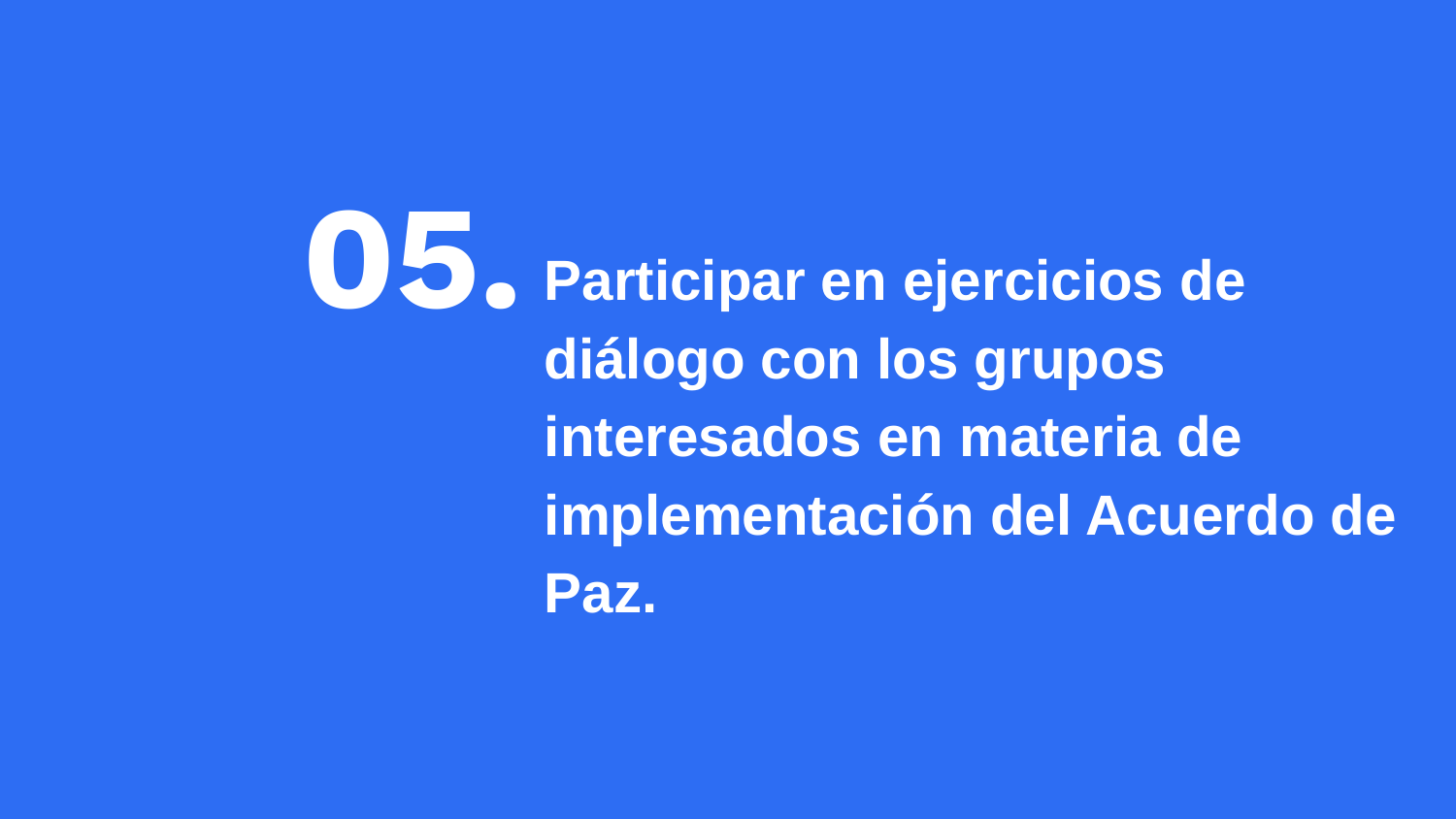

05.
# Participar en ejercicios de diálogo con los grupos interesados en materia de implementación del Acuerdo de Paz.